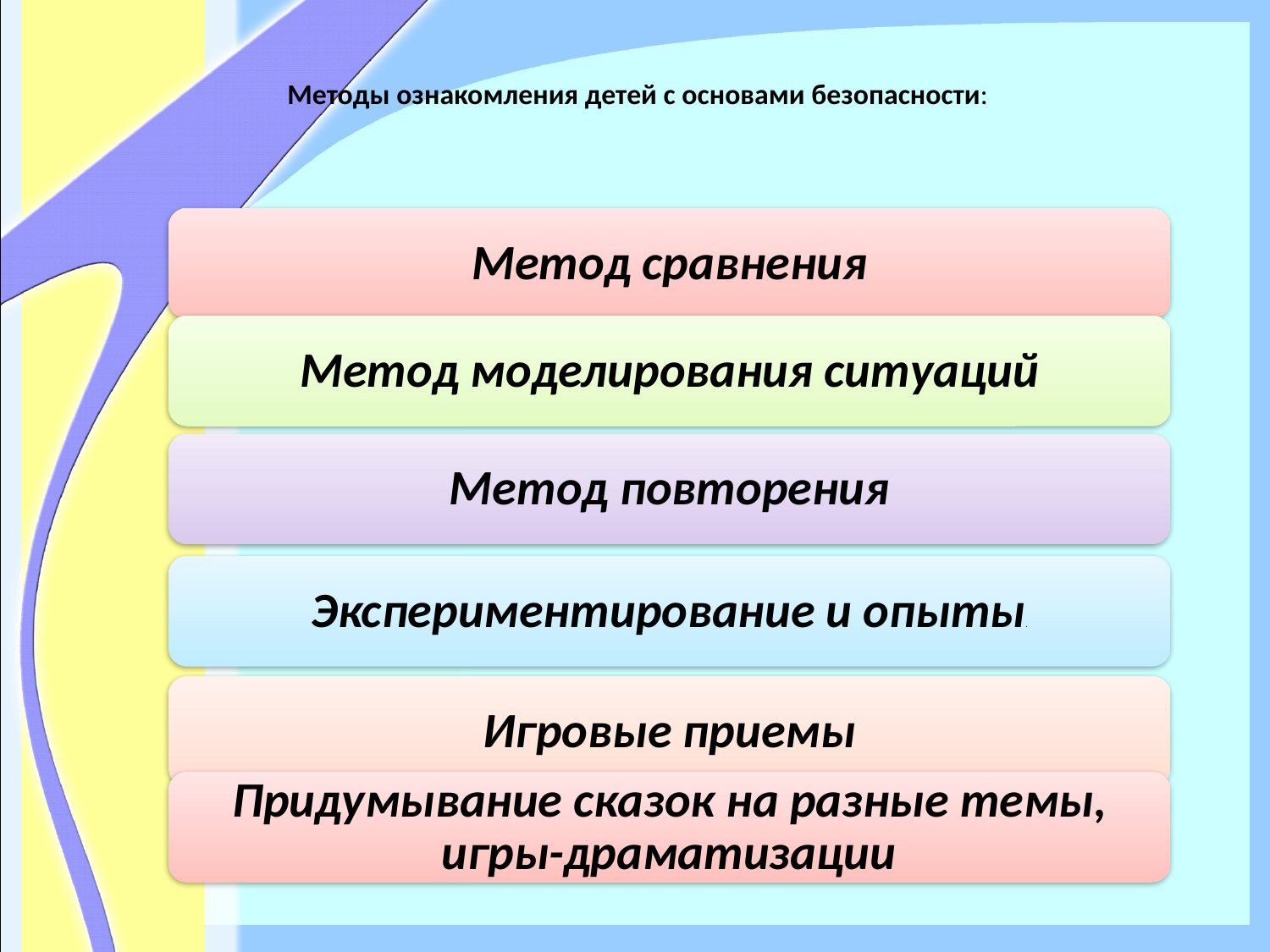

# Методы ознакомления детей с основами безопасности:
Метод сравнения
Метод моделирования ситуаций
Метод повторения
Экспериментирование и опыты.
Игровые приемы
Придумывание сказок на разные темы, игры-драматизации